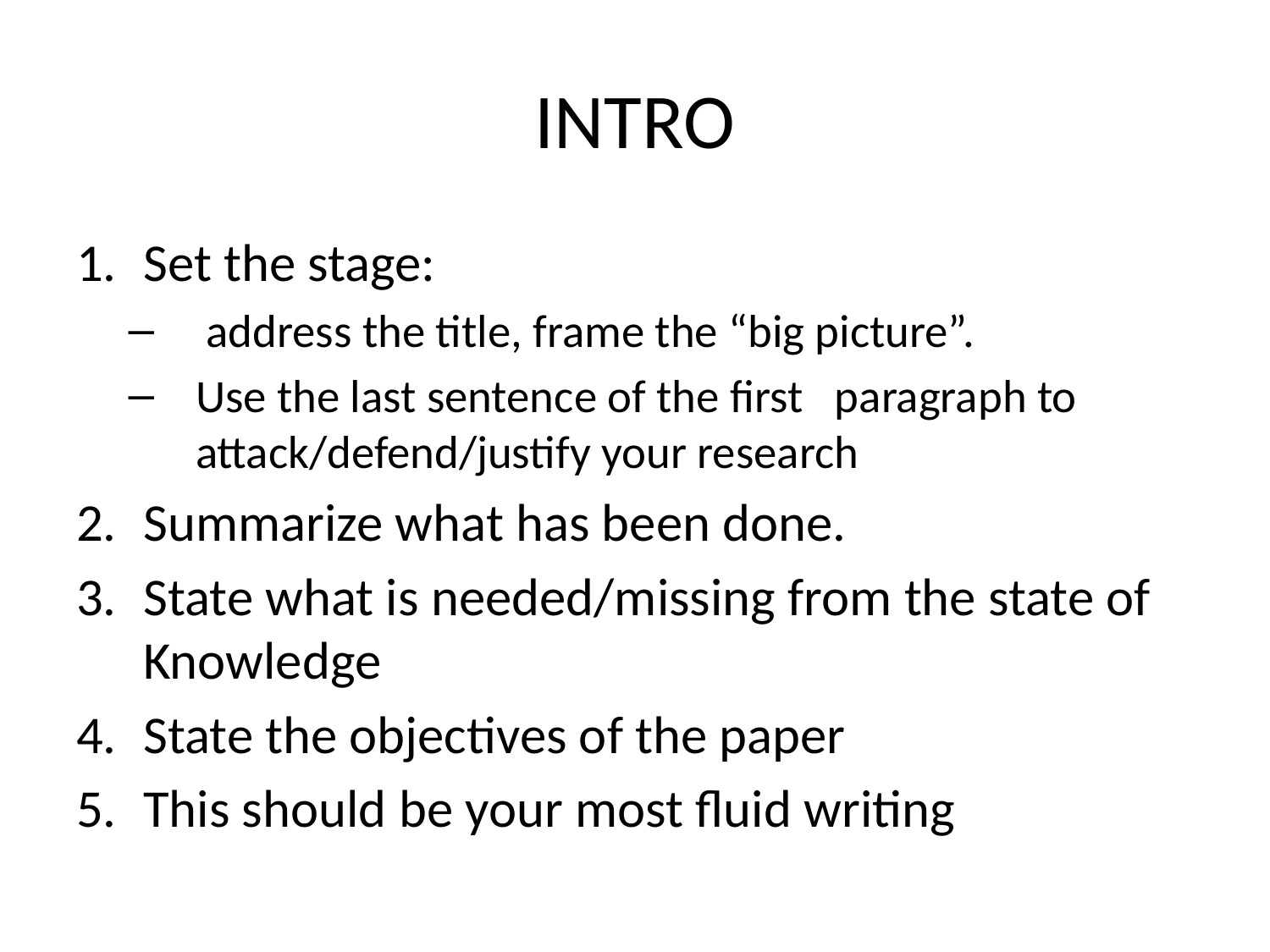

# INTRO
Set the stage:
 address the title, frame the “big picture”.
Use the last sentence of the first   paragraph to attack/defend/justify your research
Summarize what has been done.
State what is needed/missing from the state of Knowledge
State the objectives of the paper
This should be your most fluid writing